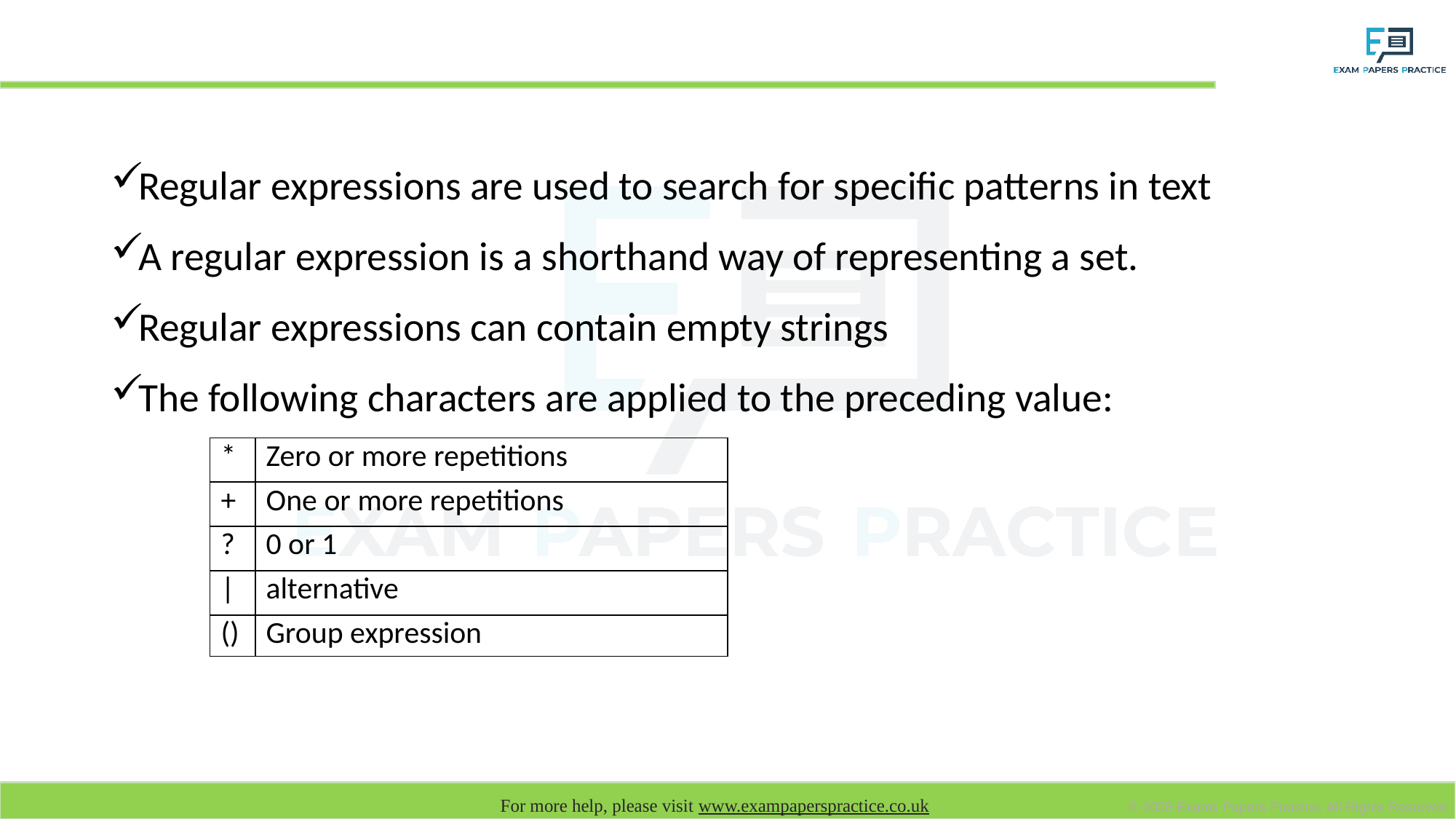

# Regular Expressions
Regular expressions are used to search for specific patterns in text
A regular expression is a shorthand way of representing a set.
Regular expressions can contain empty strings
The following characters are applied to the preceding value:

| \* | Zero or more repetitions |
| --- | --- |
| + | One or more repetitions |
| ? | 0 or 1 |
| | | alternative |
| () | Group expression |